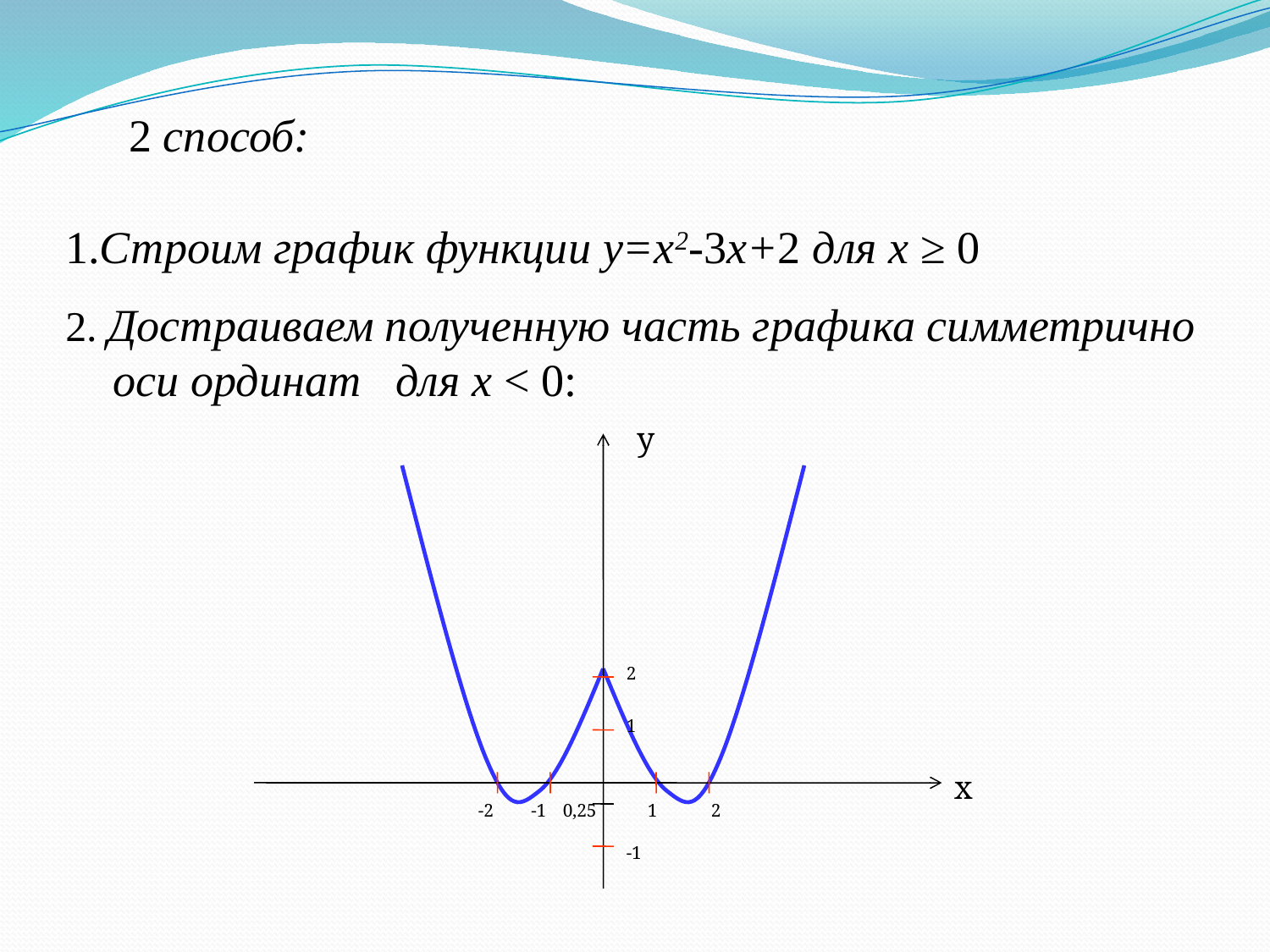

2 способ:
1.Строим график функции у=х2-3х+2 для х ≥ 0
2. Достраиваем полученную часть графика симметрично оси ординат   для х < 0:
у

2

1

х

-2
-1
0,25
1
2

-1